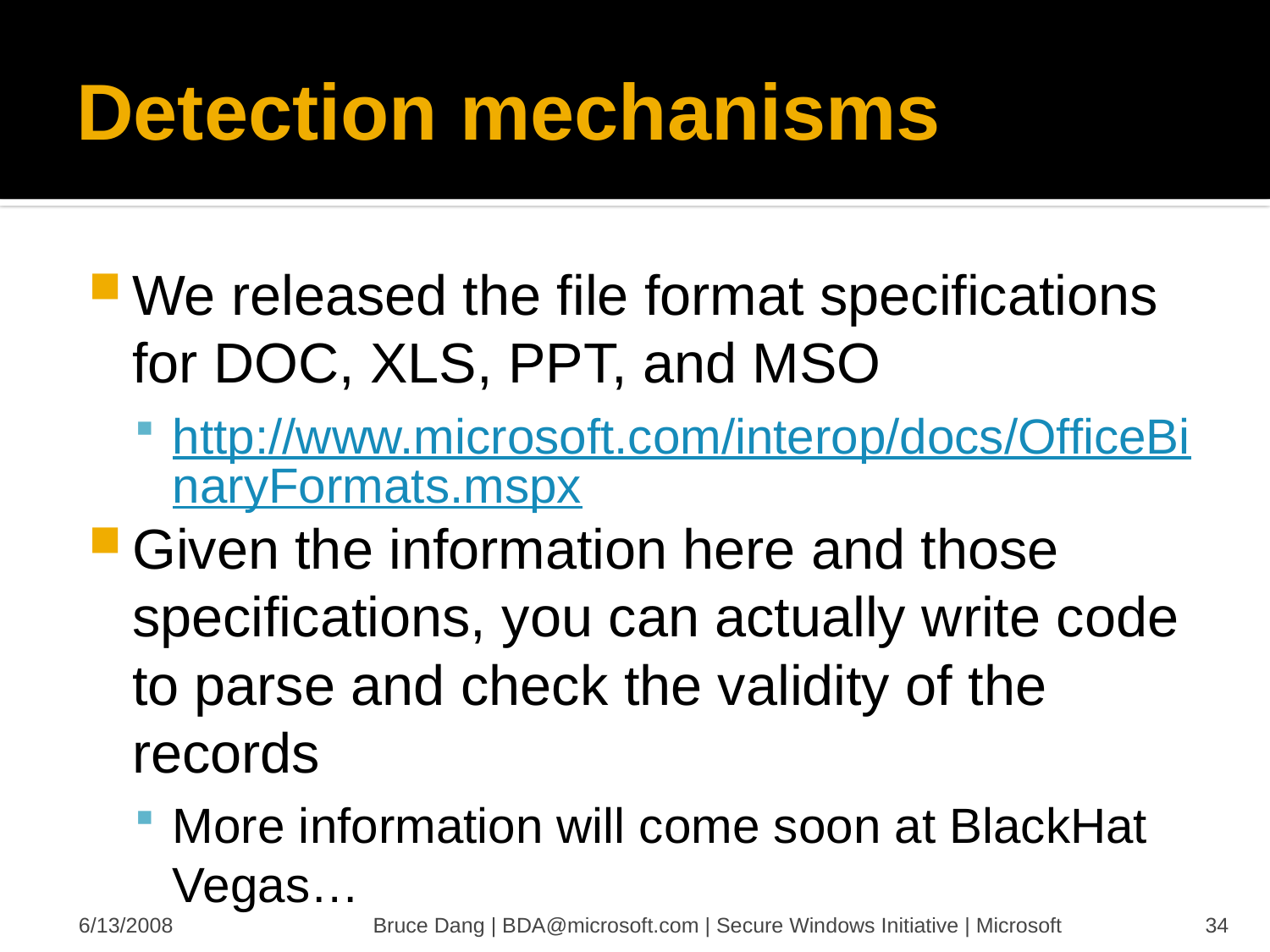

# Detection mechanisms
We released the file format specifications for DOC, XLS, PPT, and MSO
http://www.microsoft.com/interop/docs/OfficeBinaryFormats.mspx
Given the information here and those specifications, you can actually write code to parse and check the validity of the records
More information will come soon at BlackHat Vegas…
6/13/2008
Bruce Dang | BDA@microsoft.com | Secure Windows Initiative | Microsoft
34